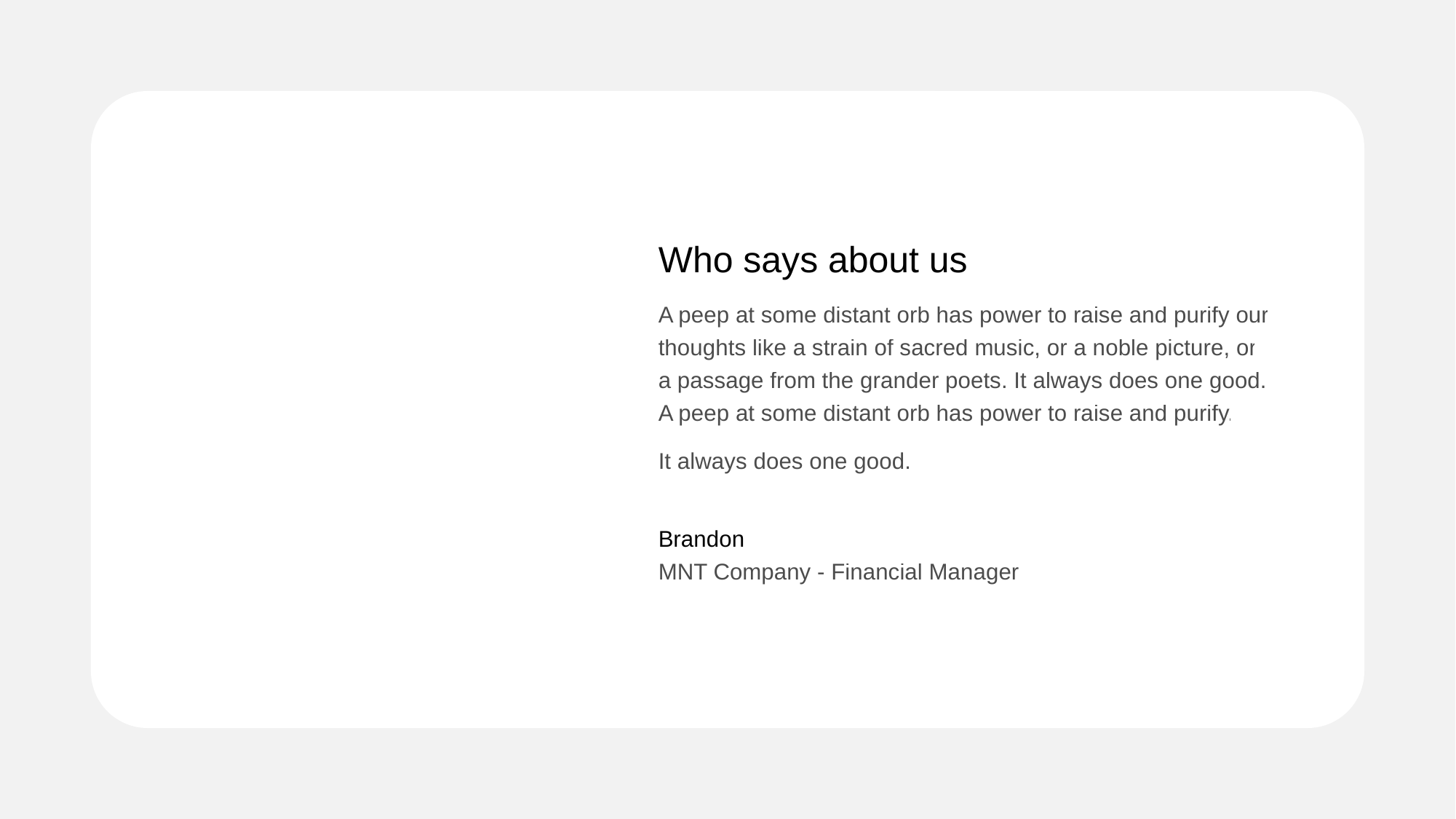

Who says about us
A peep at some distant orb has power to raise and purify our thoughts like a strain of sacred music, or a noble picture, or a passage from the grander poets. It always does one good. A peep at some distant orb has power to raise and purify.
It always does one good.
Brandon
MNT Company - Financial Manager